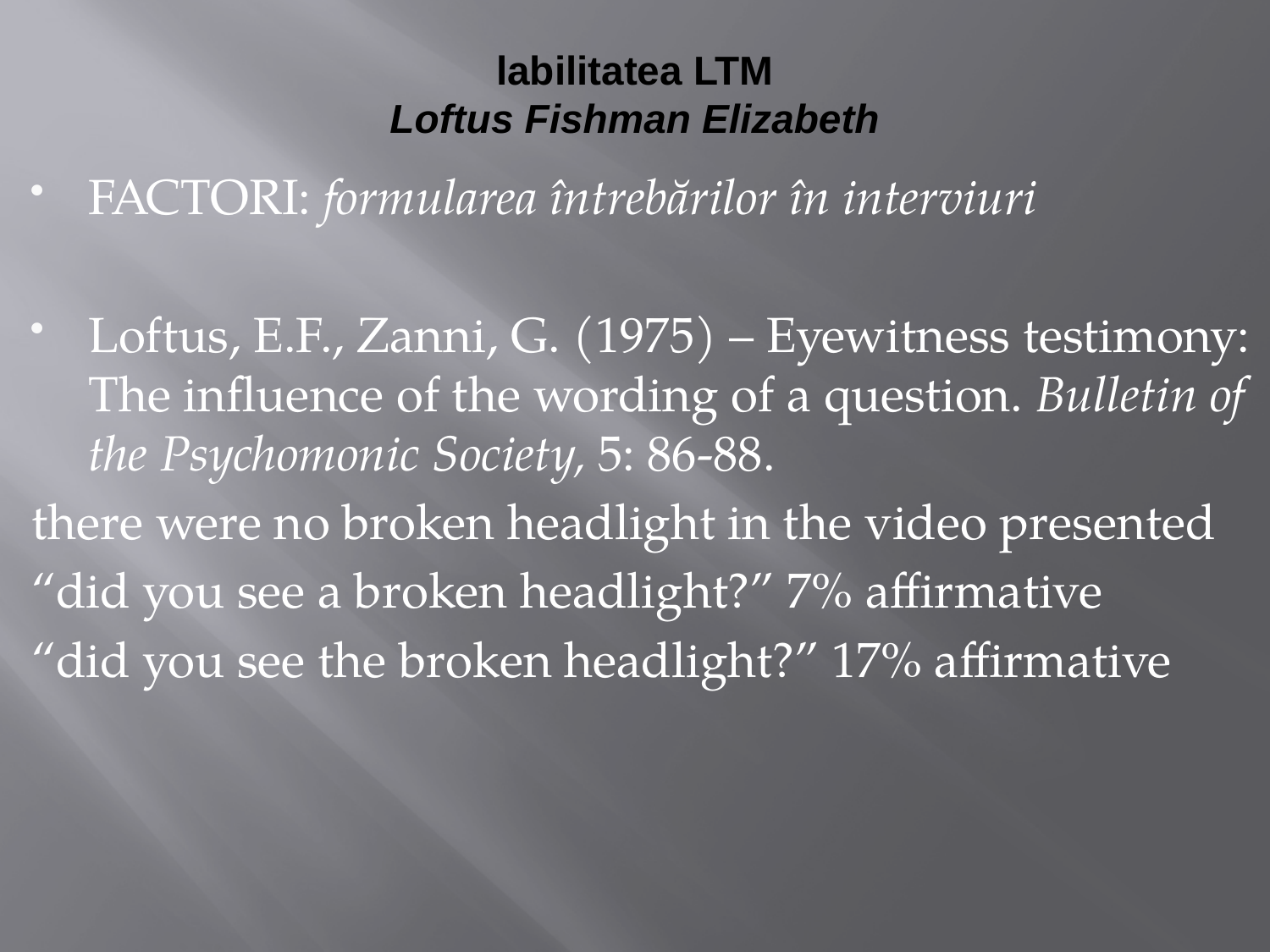

# labilitatea LTM Loftus Fishman Elizabeth
FACTORI: formularea întrebărilor în interviuri

Loftus, E.F., Zanni, G. (1975) – Eyewitness testimony: The influence of the wording of a question. Bulletin of the Psychomonic Society, 5: 86-88.
there were no broken headlight in the video presented
“did you see a broken headlight?” 7% affirmative
“did you see the broken headlight?” 17% affirmative